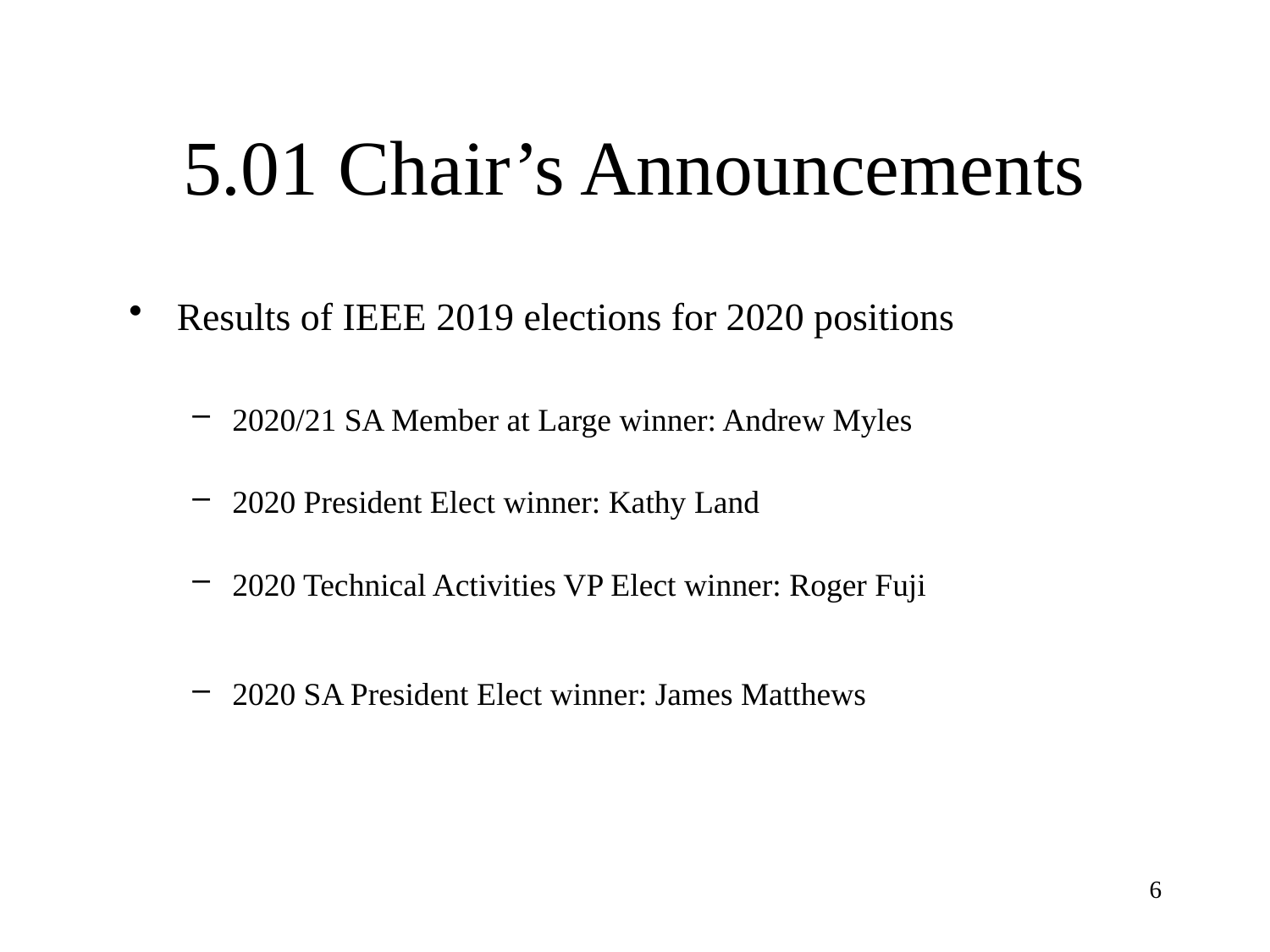

# 5.01 Chair’s Announcements
Results of IEEE 2019 elections for 2020 positions

2020/21 SA Member at Large winner: Andrew Myles
2020 President Elect winner: Kathy Land
2020 Technical Activities VP Elect winner: Roger Fuji

2020 SA President Elect winner: James Matthews

6